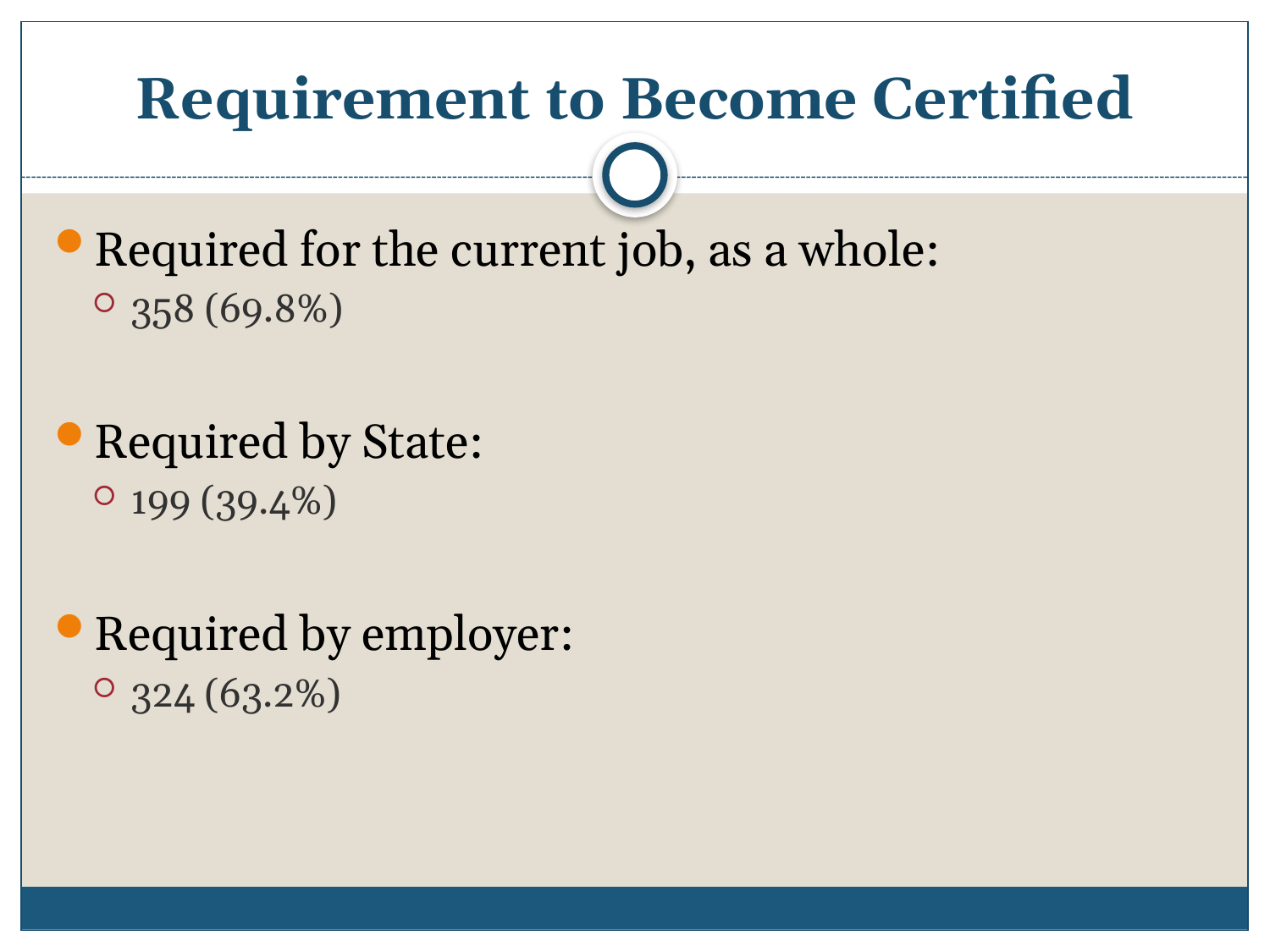

# Requirement to Become Certified
Required for the current job, as a whole:
358 (69.8%)

Required by State:
199 (39.4%)

Required by employer:
324 (63.2%)